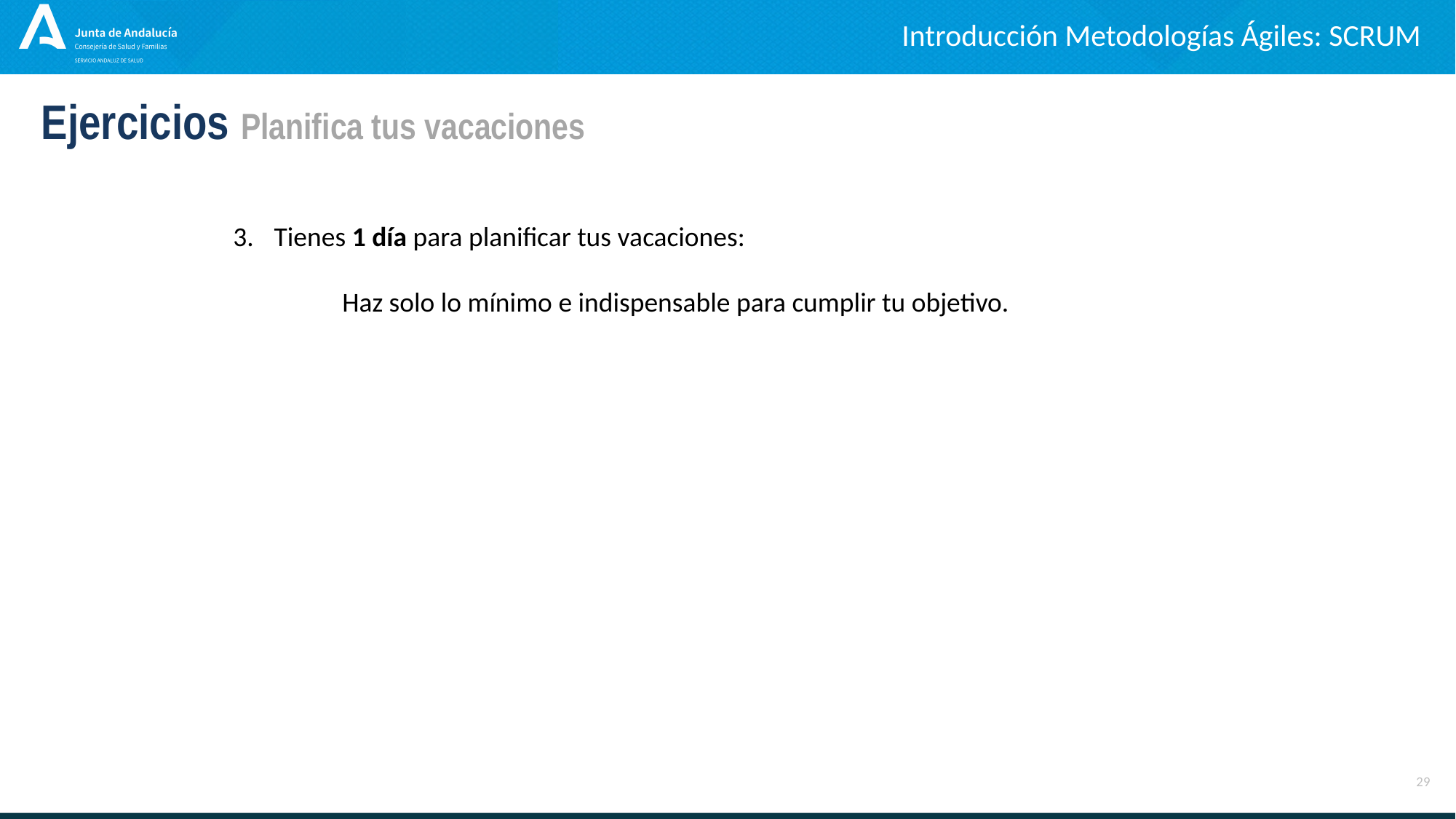

Introducción Metodologías Ágiles: SCRUM

Ejercicios Planifica tus vacaciones

Tienes 1 día para planificar tus vacaciones:
	Haz solo lo mínimo e indispensable para cumplir tu objetivo.
29